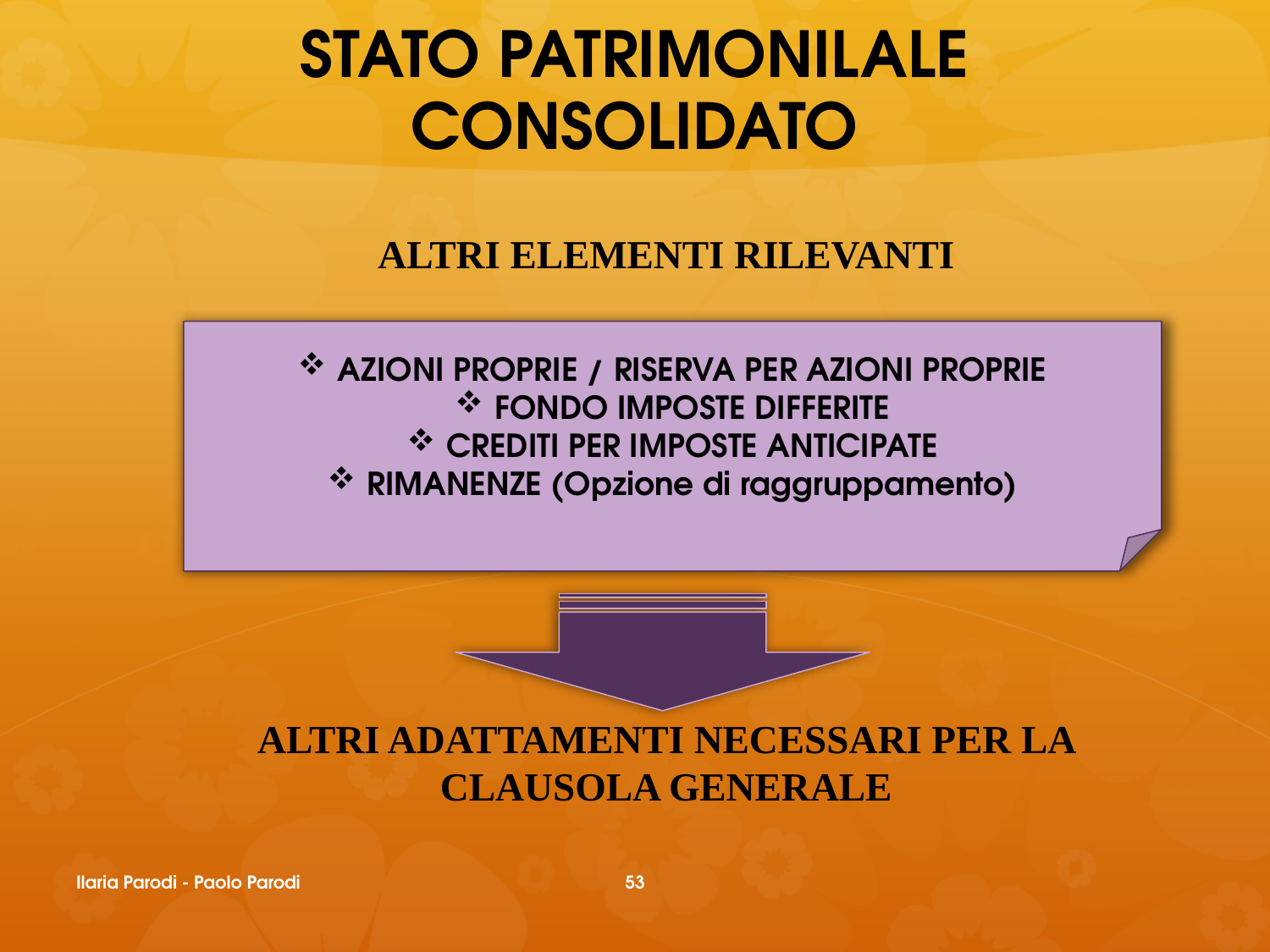

# STATO PATRIMONILALE CONSOLIDATO
ALTRI ELEMENTI RILEVANTI

ALTRI ADATTAMENTI NECESSARI PER LA CLAUSOLA GENERALE

AZIONI PROPRIE / RISERVA PER AZIONI PROPRIE
FONDO IMPOSTE DIFFERITE
CREDITI PER IMPOSTE ANTICIPATE
RIMANENZE (Opzione di raggruppamento)

Ilaria Parodi - Paolo Parodi
53